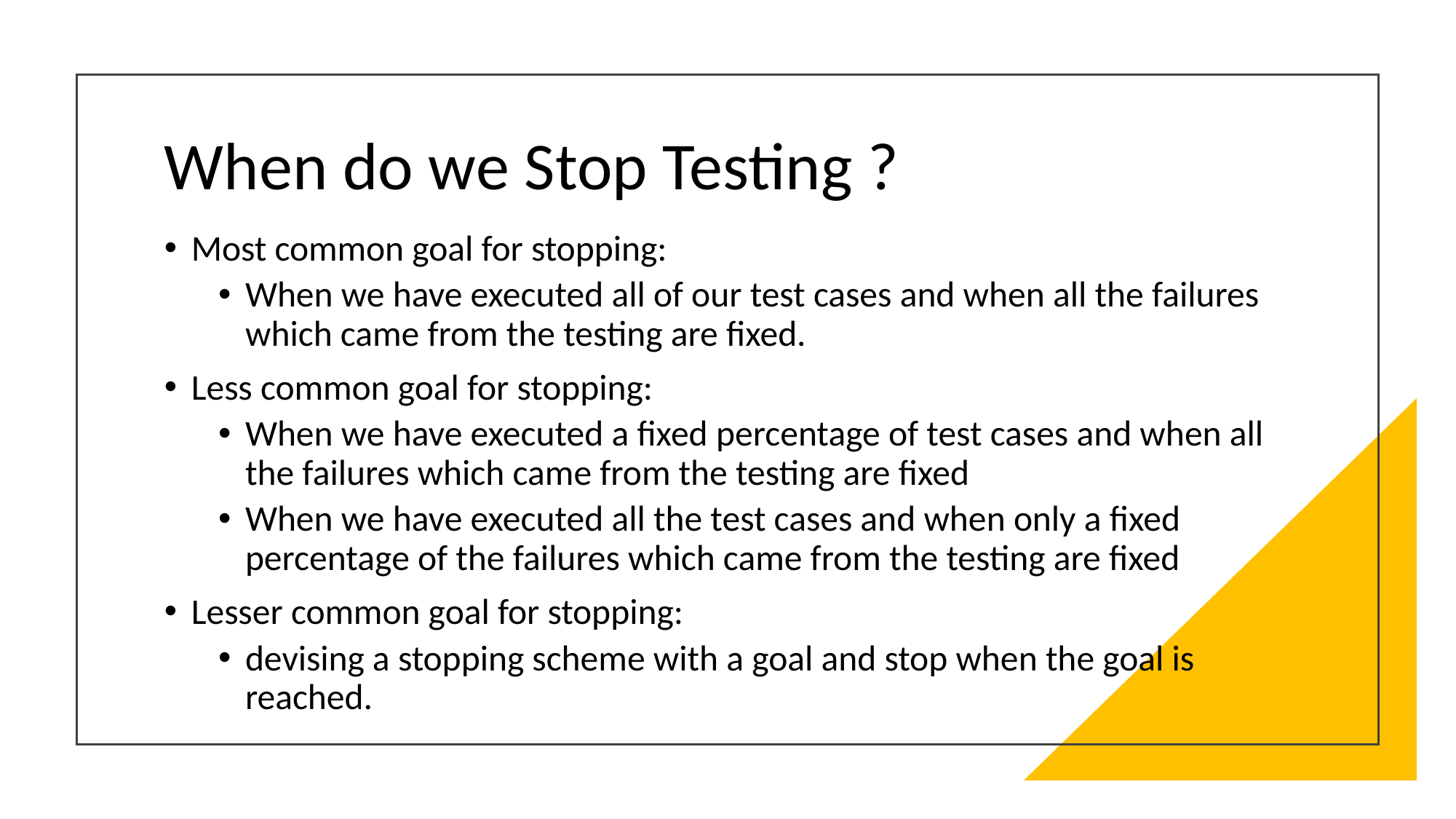

# When do we Stop Testing ?
Most common goal for stopping:
When we have executed all of our test cases and when all the failures which came from the testing are fixed.
Less common goal for stopping:
When we have executed a fixed percentage of test cases and when all the failures which came from the testing are fixed
When we have executed all the test cases and when only a fixed percentage of the failures which came from the testing are fixed
Lesser common goal for stopping:
devising a stopping scheme with a goal and stop when the goal is reached.